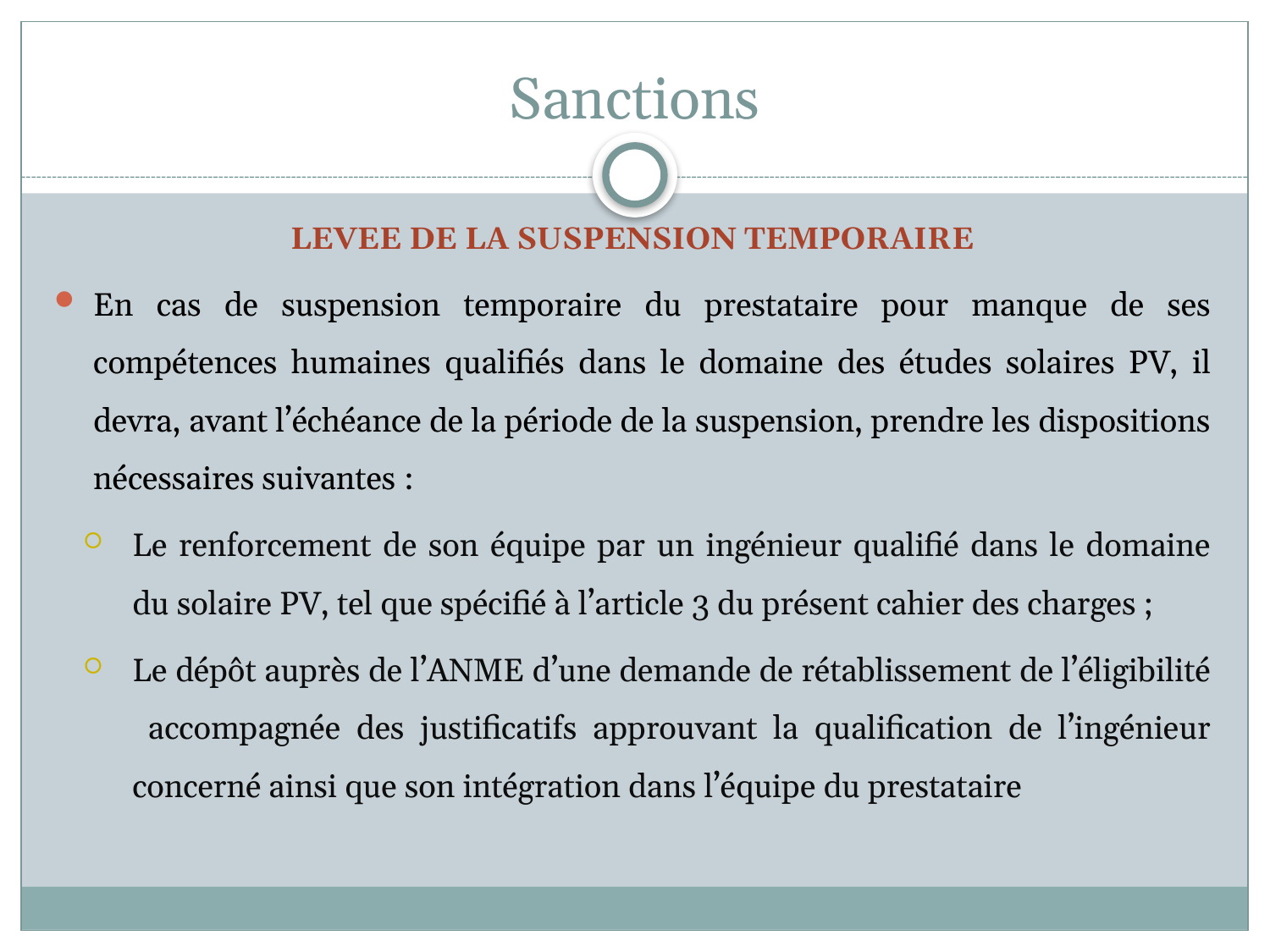

# Sanctions
LEVEE de la Suspension temporaire
En cas de suspension temporaire du prestataire pour manque de ses compétences humaines qualifiés dans le domaine des études solaires PV, il devra, avant l’échéance de la période de la suspension, prendre les dispositions nécessaires suivantes :
Le renforcement de son équipe par un ingénieur qualifié dans le domaine du solaire PV, tel que spécifié à l’article 3 du présent cahier des charges ;
Le dépôt auprès de l’ANME d’une demande de rétablissement de l’éligibilité  accompagnée des justificatifs approuvant la qualification de l’ingénieur concerné ainsi que son intégration dans l’équipe du prestataire